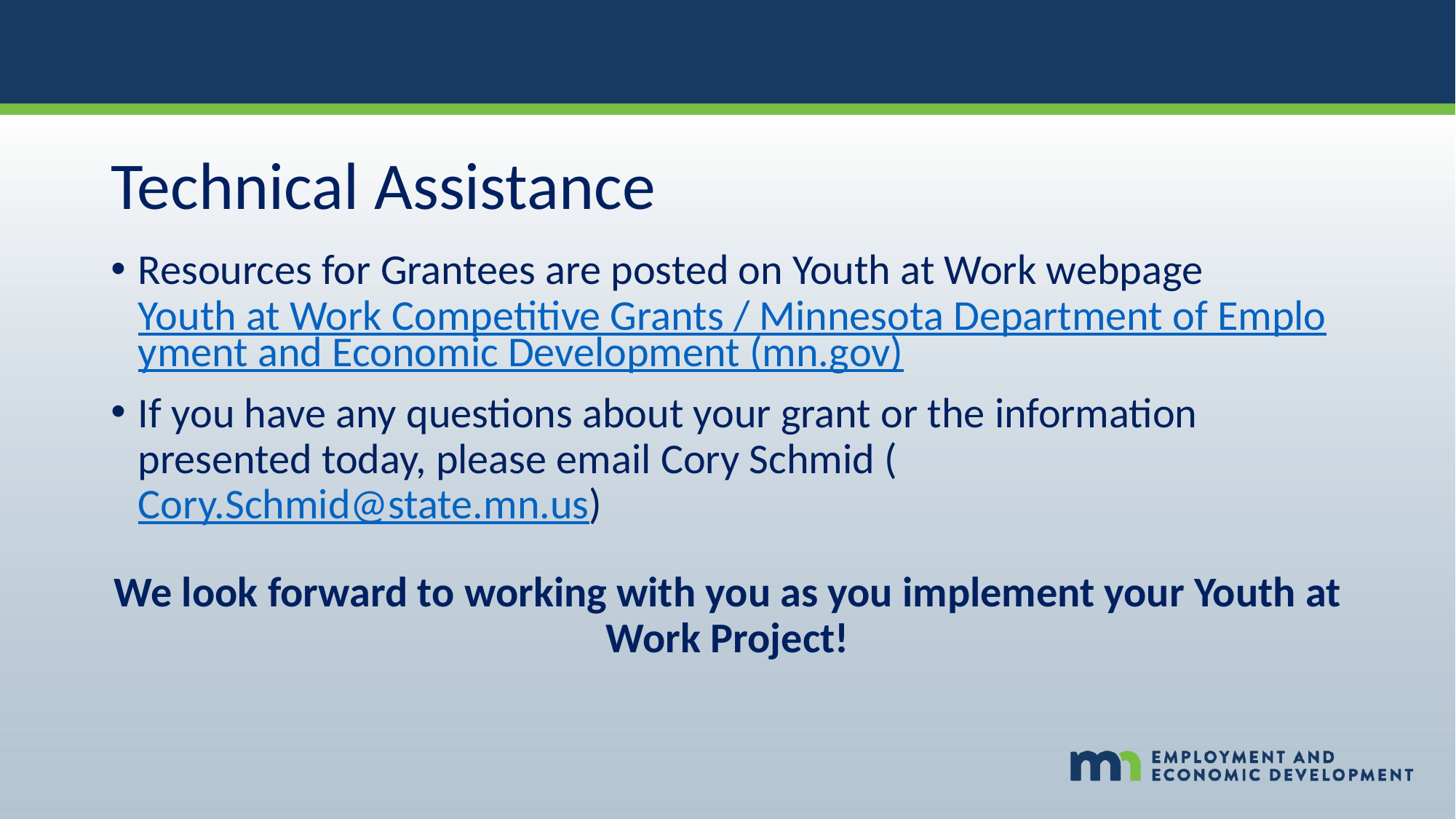

# Technical Assistance
Resources for Grantees are posted on Youth at Work webpage Youth at Work Competitive Grants / Minnesota Department of Employment and Economic Development (mn.gov)
If you have any questions about your grant or the information presented today, please email Cory Schmid (Cory.Schmid@state.mn.us)
We look forward to working with you as you implement your Youth at Work Project!